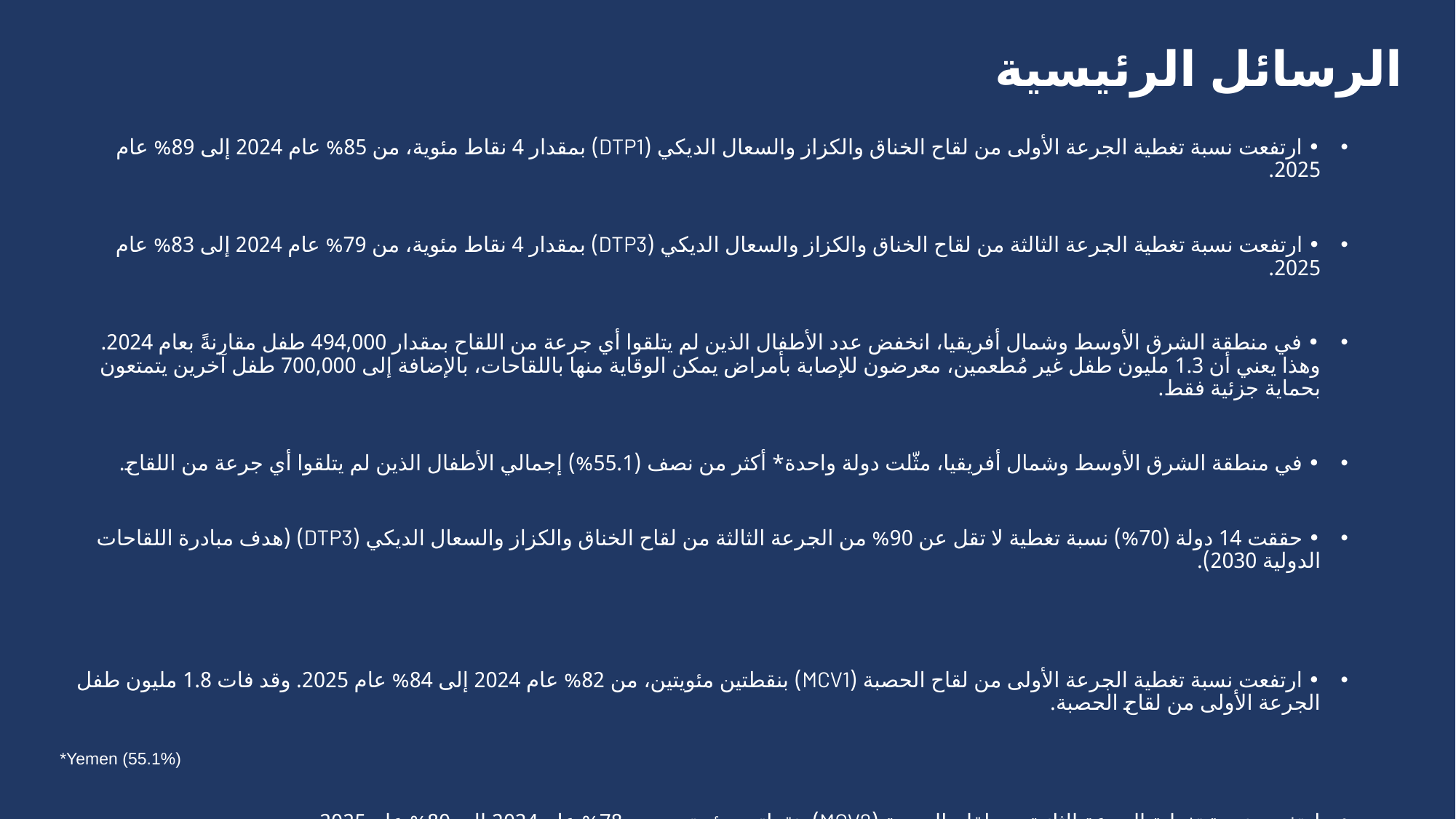

# الرسائل الرئيسية
• ارتفعت نسبة تغطية الجرعة الأولى من لقاح الخناق والكزاز والسعال الديكي (DTP1) بمقدار 4 نقاط مئوية، من 85% عام 2024 إلى 89% عام 2025.

• ارتفعت نسبة تغطية الجرعة الثالثة من لقاح الخناق والكزاز والسعال الديكي (DTP3) بمقدار 4 نقاط مئوية، من 79% عام 2024 إلى 83% عام 2025.

• في منطقة الشرق الأوسط وشمال أفريقيا، انخفض عدد الأطفال الذين لم يتلقوا أي جرعة من اللقاح بمقدار 494,000 طفل مقارنةً بعام 2024. وهذا يعني أن 1.3 مليون طفل غير مُطعمين، معرضون للإصابة بأمراض يمكن الوقاية منها باللقاحات، بالإضافة إلى 700,000 طفل آخرين يتمتعون بحماية جزئية فقط.

• في منطقة الشرق الأوسط وشمال أفريقيا، مثّلت دولة واحدة* أكثر من نصف (55.1%) إجمالي الأطفال الذين لم يتلقوا أي جرعة من اللقاح.

• حققت 14 دولة (70%) نسبة تغطية لا تقل عن 90% من الجرعة الثالثة من لقاح الخناق والكزاز والسعال الديكي (DTP3) (هدف مبادرة اللقاحات الدولية 2030).

• ارتفعت نسبة تغطية الجرعة الأولى من لقاح الحصبة (MCV1) بنقطتين مئويتين، من 82% عام 2024 إلى 84% عام 2025. وقد فات 1.8 مليون طفل الجرعة الأولى من لقاح الحصبة.

ارتفعت نسبة تغطية الجرعة الثانية من لقاح الحصبة (MCV2) بنقطتين مئويتين، من 78% عام 2024 إلى 80% عام 2025.

بقيت نسبة تغطية الجرعة الأخيرة من لقاح فيروس الورم الحليمي البشري (HPVc) بين الفتيات ثابتة عند 1% عام 2025.
*Yemen (55.1%)